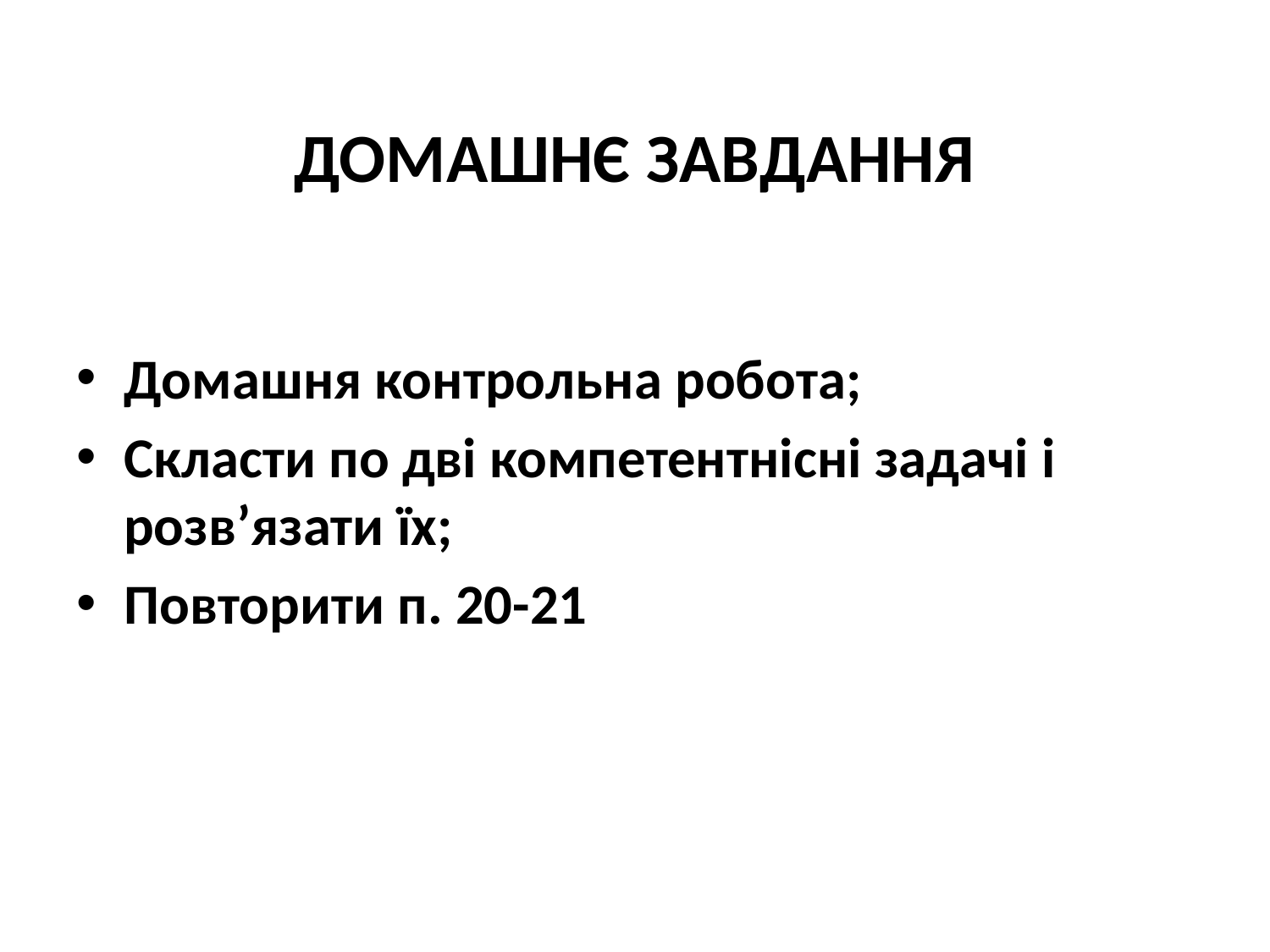

# ДОМАШНЄ ЗАВДАННЯ
Домашня контрольна робота;
Скласти по дві компетентнісні задачі і розв’язати їх;
Повторити п. 20-21